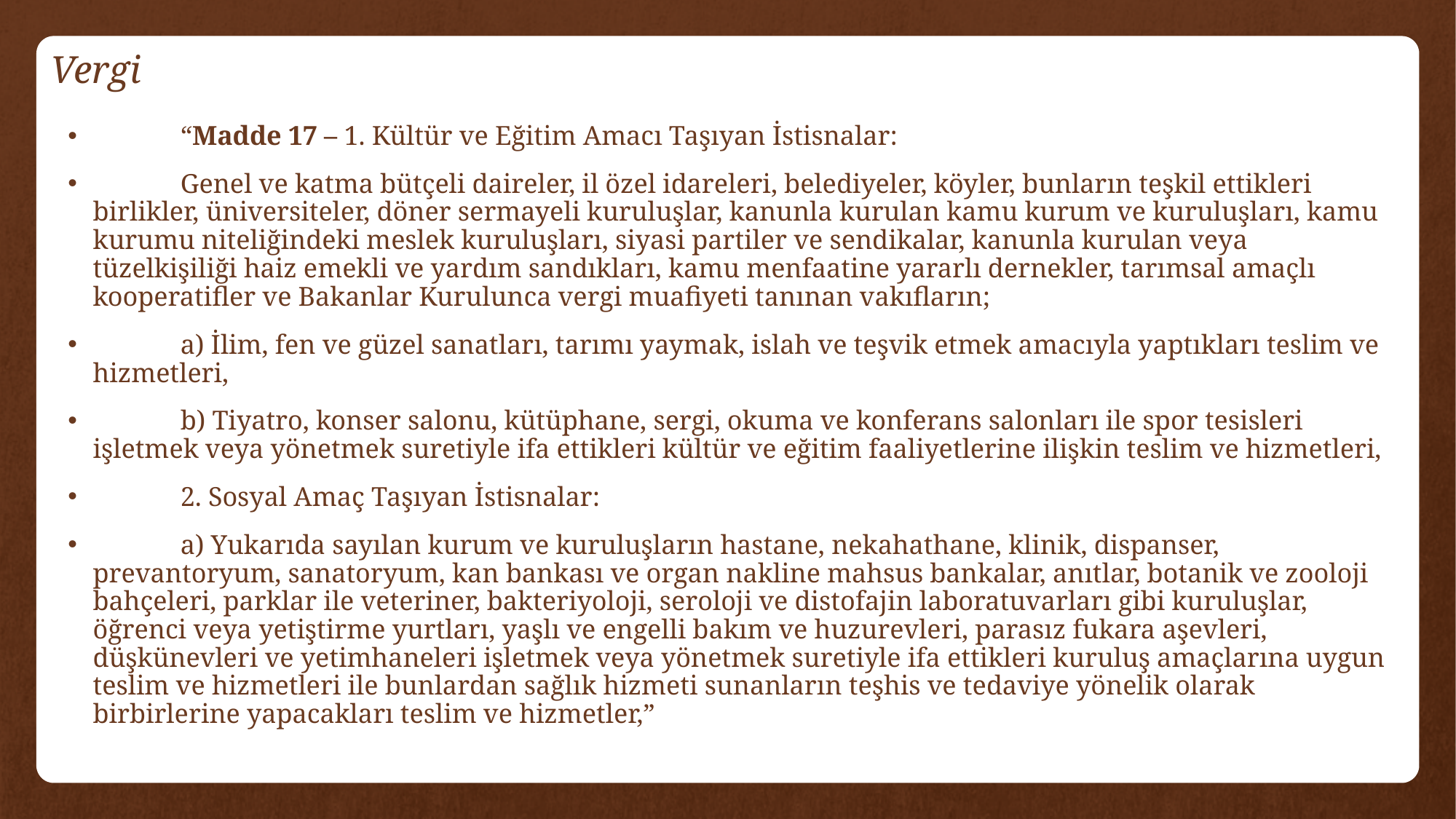

# Vergi
             “Madde 17 – 1. Kültür ve Eğitim Amacı Taşıyan İstisnalar:
             Genel ve katma bütçeli daireler, il özel idareleri, belediyeler, köyler, bunların teşkil ettikleri birlikler, üniversiteler, döner sermayeli kuruluşlar, kanunla kurulan kamu kurum ve kuruluşları, kamu kurumu niteliğindeki meslek kuruluşları, siyasi partiler ve sendikalar, kanunla kurulan veya tüzelkişiliği haiz emekli ve yardım sandıkları, kamu menfaatine yararlı dernekler, tarımsal amaçlı kooperatifler ve Bakanlar Kurulunca vergi muafiyeti tanınan vakıfların;
             a) İlim, fen ve güzel sanatları, tarımı yaymak, islah ve teşvik etmek amacıyla yaptıkları teslim ve hizmetleri,
             b) Tiyatro, konser salonu, kütüphane, sergi, okuma ve konferans salonları ile spor tesisleri işletmek veya yönetmek suretiyle ifa ettikleri kültür ve eğitim faaliyetlerine ilişkin teslim ve hizmetleri,
             2. Sosyal Amaç Taşıyan İstisnalar:
             a) Yukarıda sayılan kurum ve kuruluşların hastane, nekahathane, klinik, dispanser, prevantoryum, sanatoryum, kan bankası ve organ nakline mahsus bankalar, anıtlar, botanik ve zooloji bahçeleri, parklar ile veteriner, bakteriyoloji, seroloji ve distofajin laboratuvarları gibi kuruluşlar, öğrenci veya yetiştirme yurtları, yaşlı ve engelli bakım ve huzurevleri, parasız fukara aşevleri, düşkünevleri ve yetimhaneleri işletmek veya yönetmek suretiyle ifa ettikleri kuruluş amaçlarına uygun teslim ve hizmetleri ile bunlardan sağlık hizmeti sunanların teşhis ve tedaviye yönelik olarak birbirlerine yapacakları teslim ve hizmetler,”